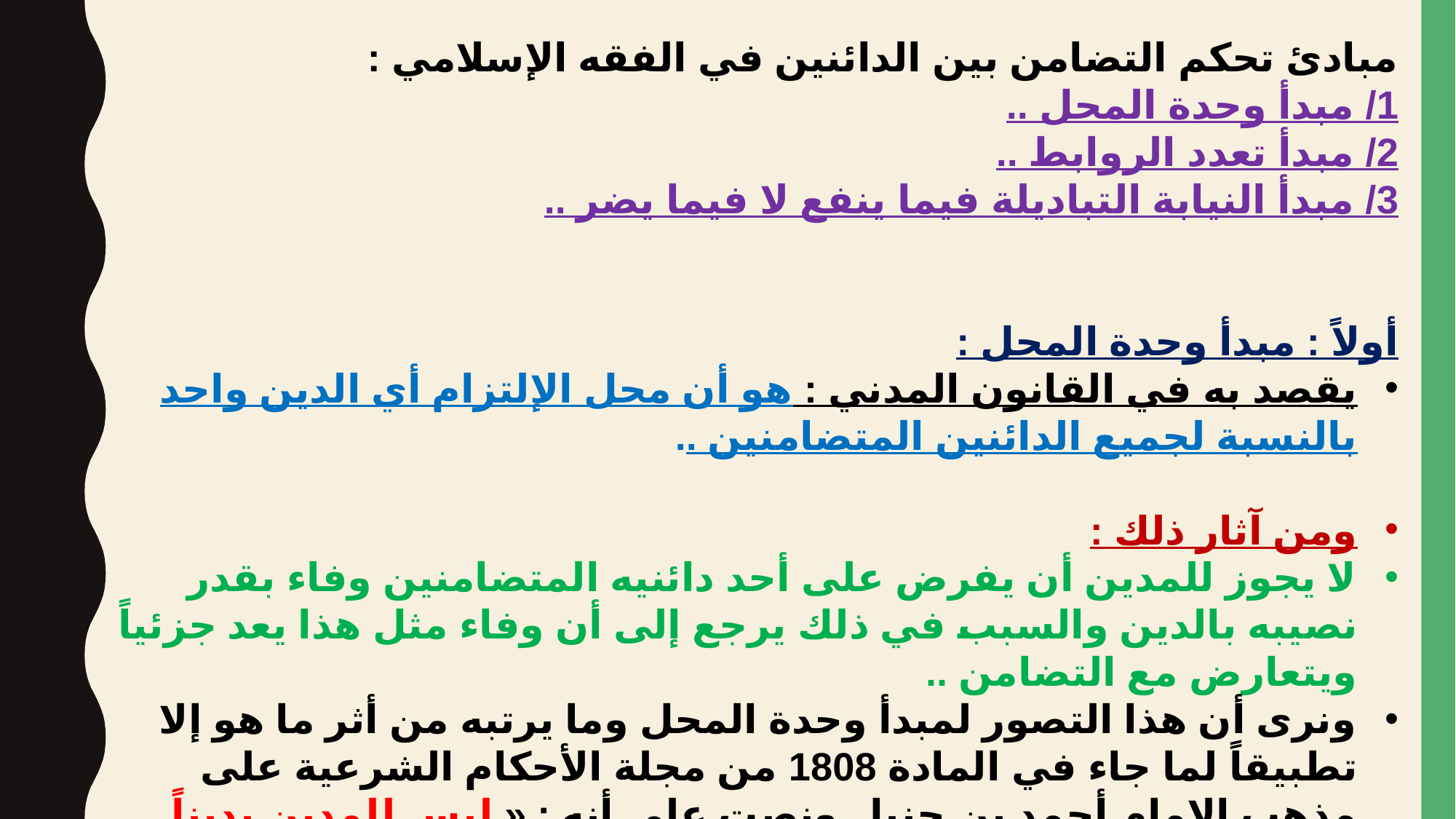

مبادئ تحكم التضامن بين الدائنين في الفقه الإسلامي :
1/ مبدأ وحدة المحل ..
2/ مبدأ تعدد الروابط ..
3/ مبدأ النيابة التباديلة فيما ينفع لا فيما يضر ..

أولاً : مبدأ وحدة المحل :
يقصد به في القانون المدني : هو أن محل الإلتزام أي الدين واحد بالنسبة لجميع الدائنين المتضامنين ..

ومن آثار ذلك :
لا يجوز للمدين أن يفرض على أحد دائنيه المتضامنين وفاء بقدر نصيبه بالدين والسبب في ذلك يرجع إلى أن وفاء مثل هذا يعد جزئياً ويتعارض مع التضامن ..
ونرى أن هذا التصور لمبدأ وحدة المحل وما يرتبه من أثر ما هو إلا تطبيقاً لما جاء في المادة 1808 من مجلة الأحكام الشرعية على مذهب الامام أحمد بن حنبل ونصت على أنه : « ليس للمدين بديناً مشتركاً بسبب متحد أن يخص بعض الشركاء بوفاء حقه او بعضه ... «